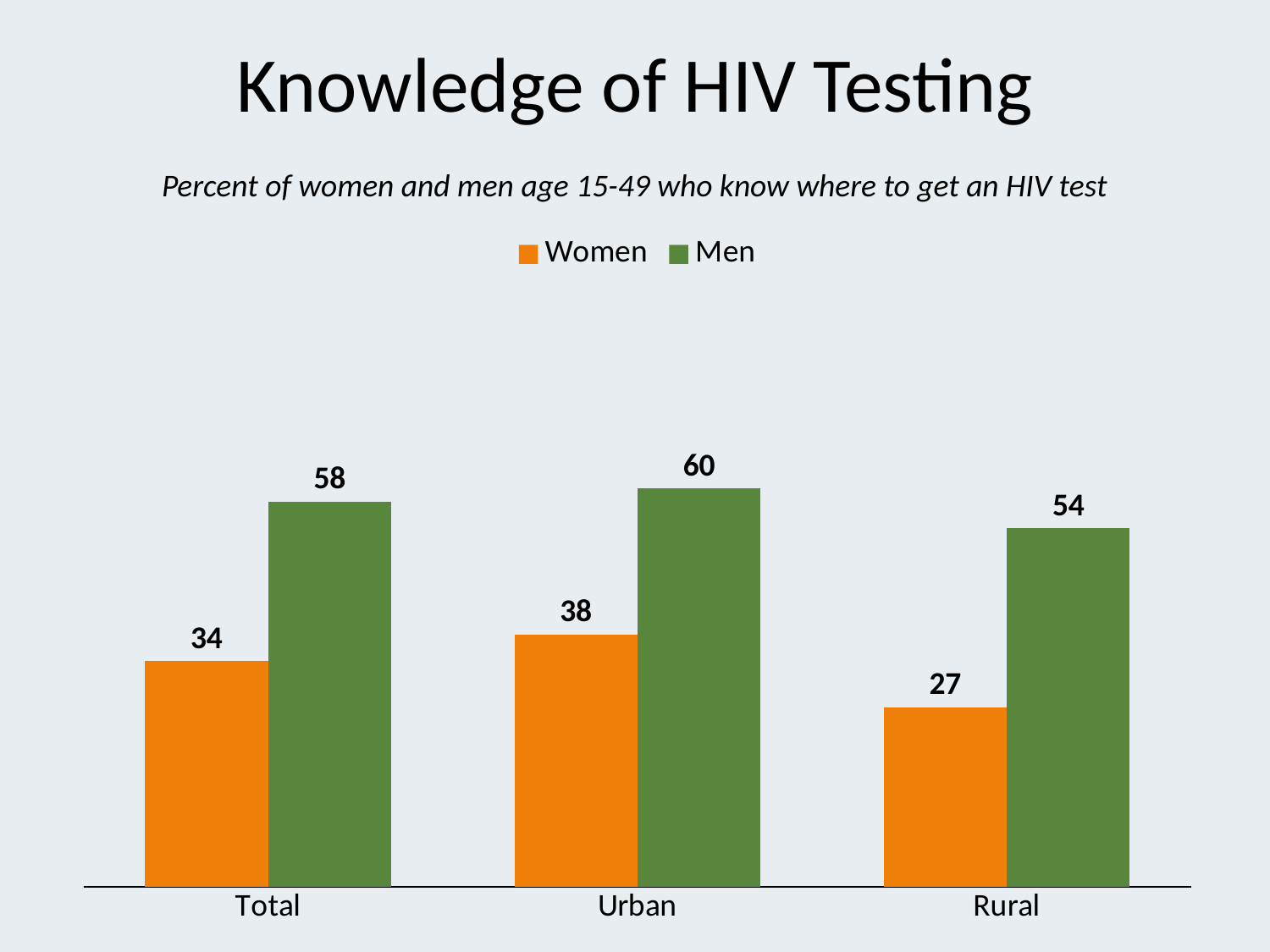

# Knowledge of HIV Testing
Percent of women and men age 15-49 who know where to get an HIV test

### Chart

| Category | Women | Men |
|---|---|---|
| Total | 34.0 | 58.0 |
| Urban | 38.0 | 60.0 |
| Rural | 27.0 | 54.0 |